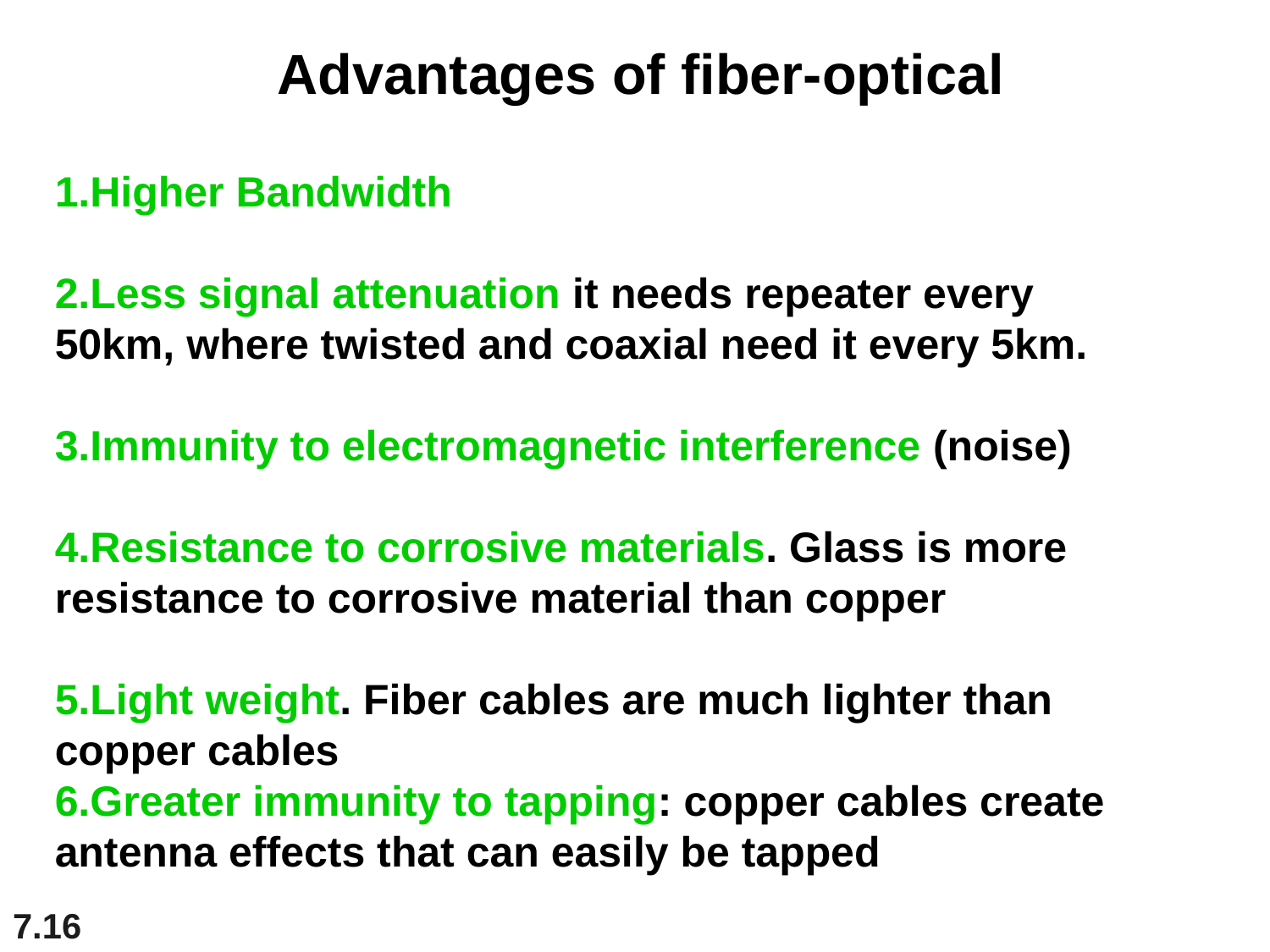

Advantages of fiber-optical
1.Higher Bandwidth

2.Less signal attenuation it needs repeater every 50km, where twisted and coaxial need it every 5km.

3.Immunity to electromagnetic interference (noise)

4.Resistance to corrosive materials. Glass is more resistance to corrosive material than copper

5.Light weight. Fiber cables are much lighter than copper cables
6.Greater immunity to tapping: copper cables create antenna effects that can easily be tapped
7.16